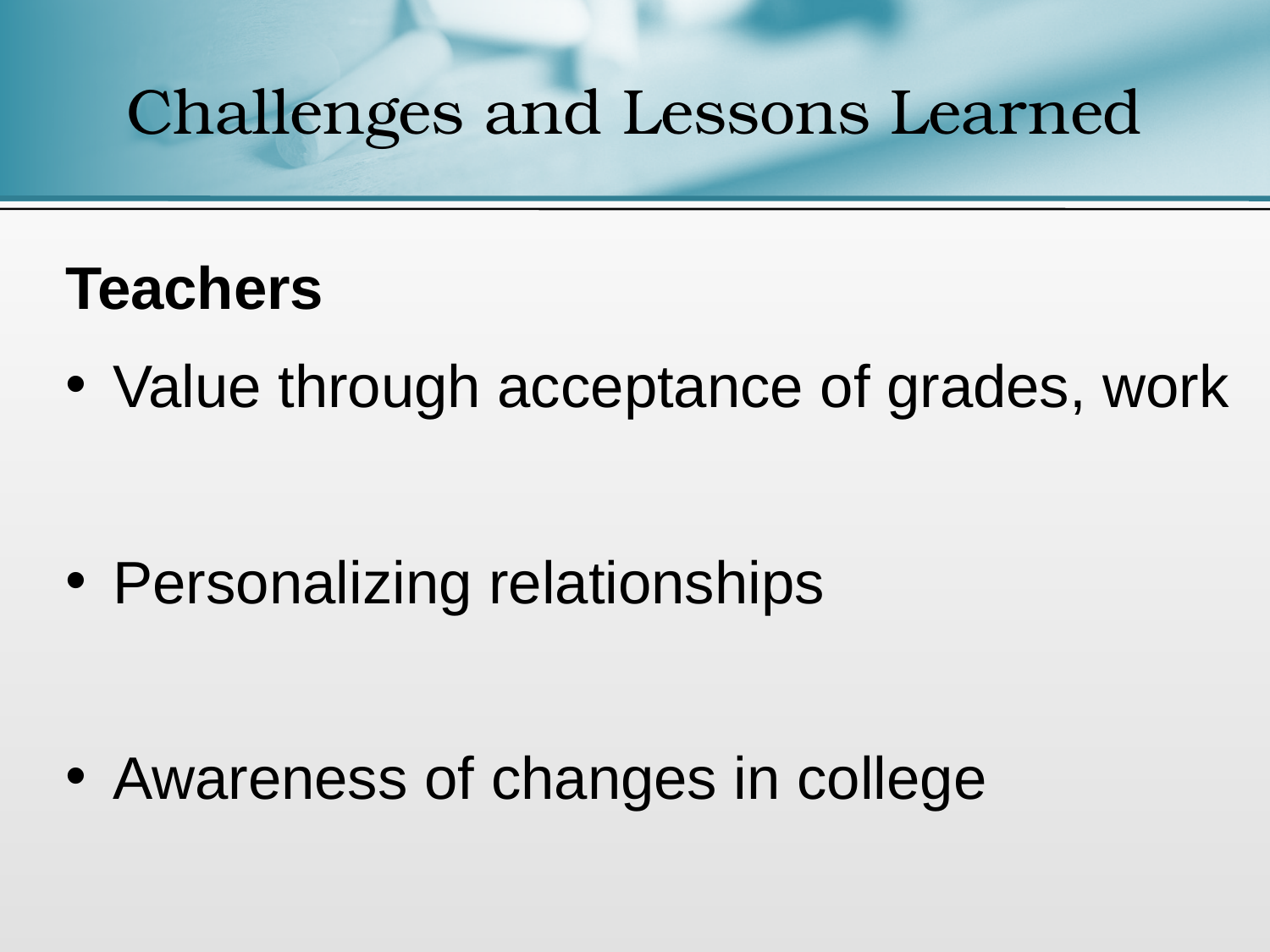

# Challenges and Lessons Learned
Teachers
Value through acceptance of grades, work

Personalizing relationships

Awareness of changes in college